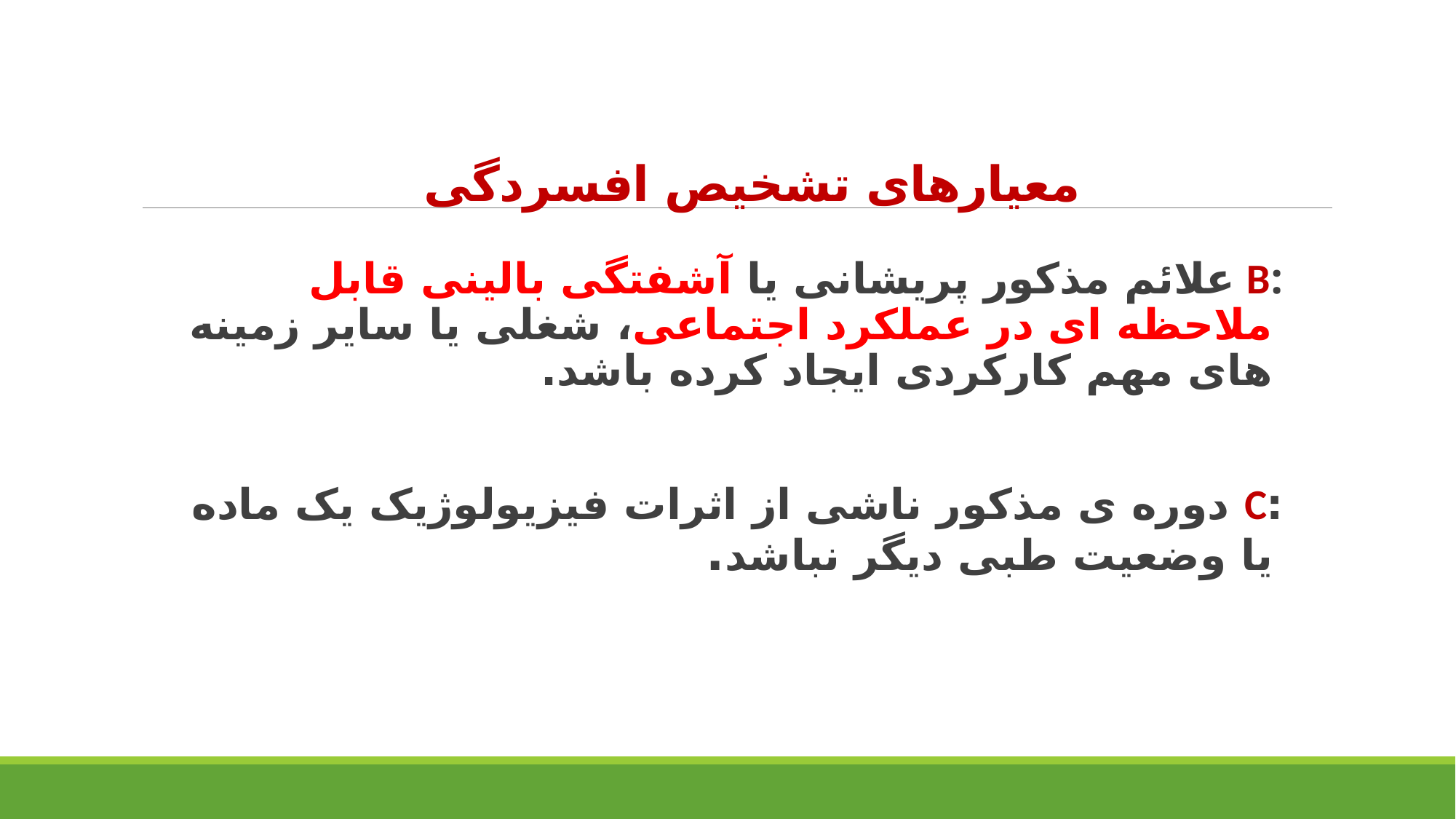

# معیارهای تشخیص افسردگی
:B علائم مذکور پریشانی یا آشفتگی بالینی قابل ملاحظه ای در عملکرد اجتماعی، شغلی یا سایر زمینه های مهم کارکردی ایجاد کرده باشد.

:C دوره ی مذکور ناشی از اثرات فیزیولوژیک یک ماده یا وضعیت طبی دیگر نباشد.